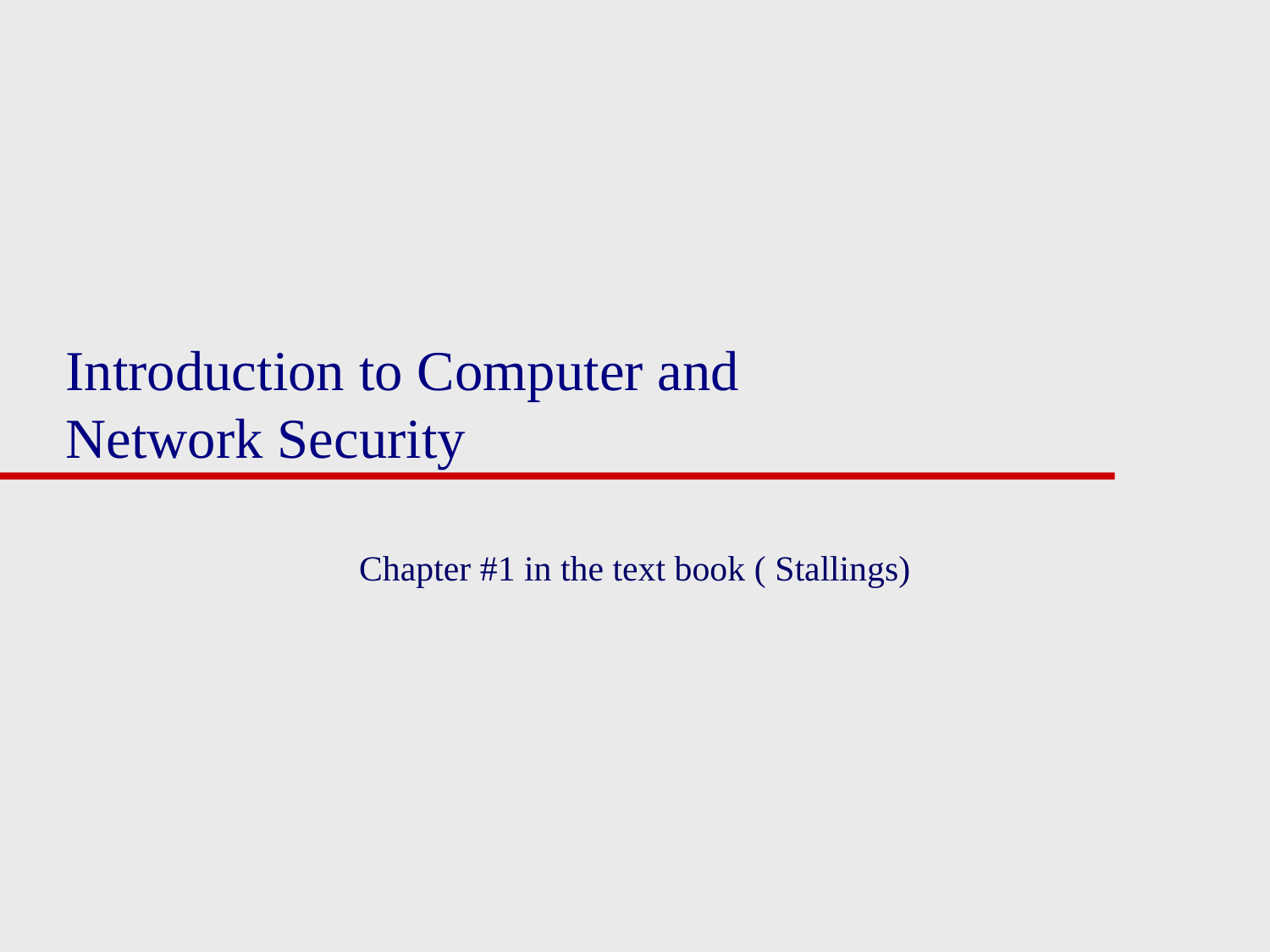

# Introduction to Computer and Network Security
Chapter #1 in the text book ( Stallings)